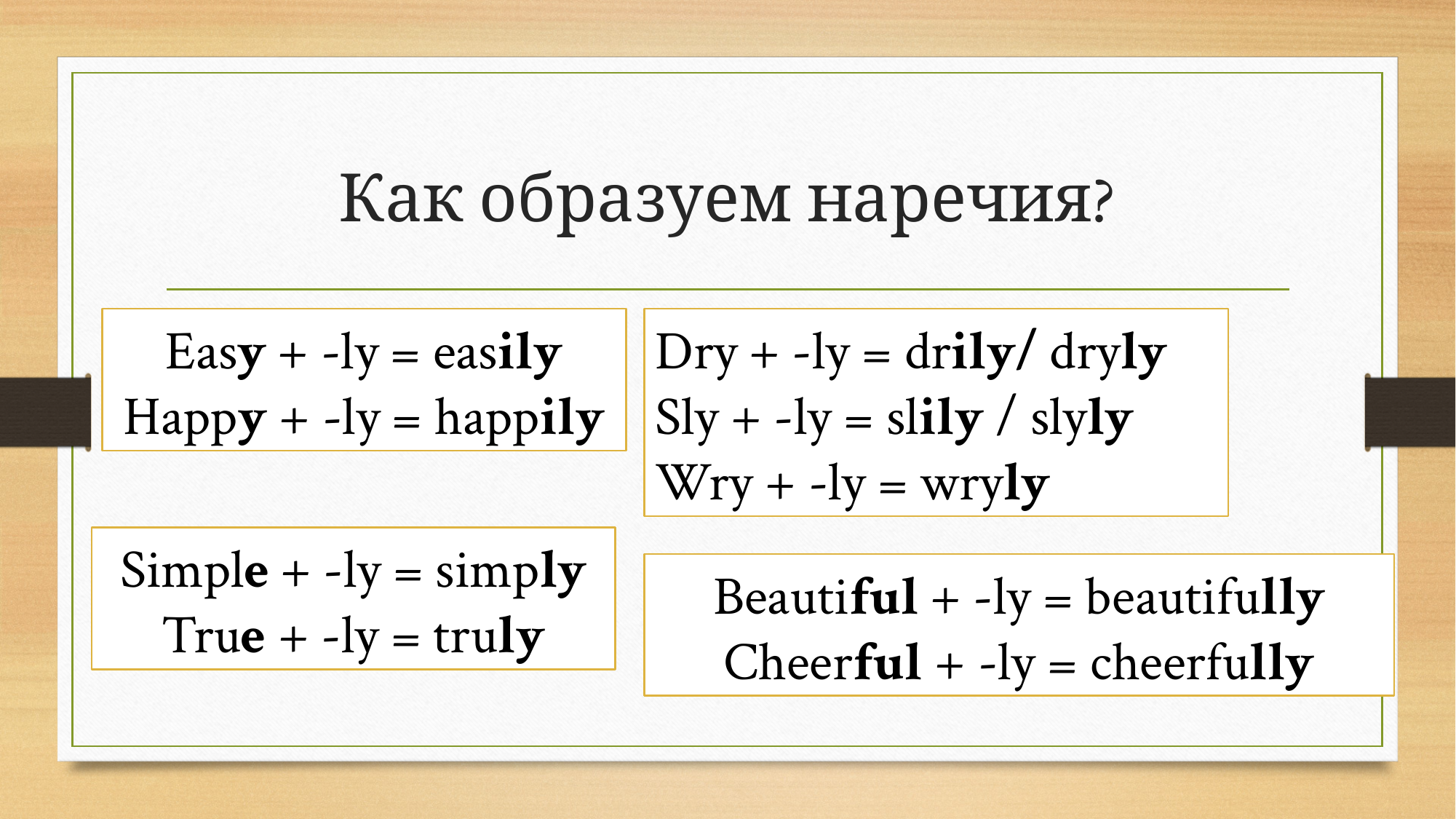

# Как образуем наречия?
Dry + -ly = drily/ dryly
Sly + -ly = slily / slyly
Wry + -ly = wryly
Easy + -ly = easily
Happy + -ly = happily
Simple + -ly = simply
True + -ly = truly
Beautiful + -ly = beautifully
Cheerful + -ly = cheerfully